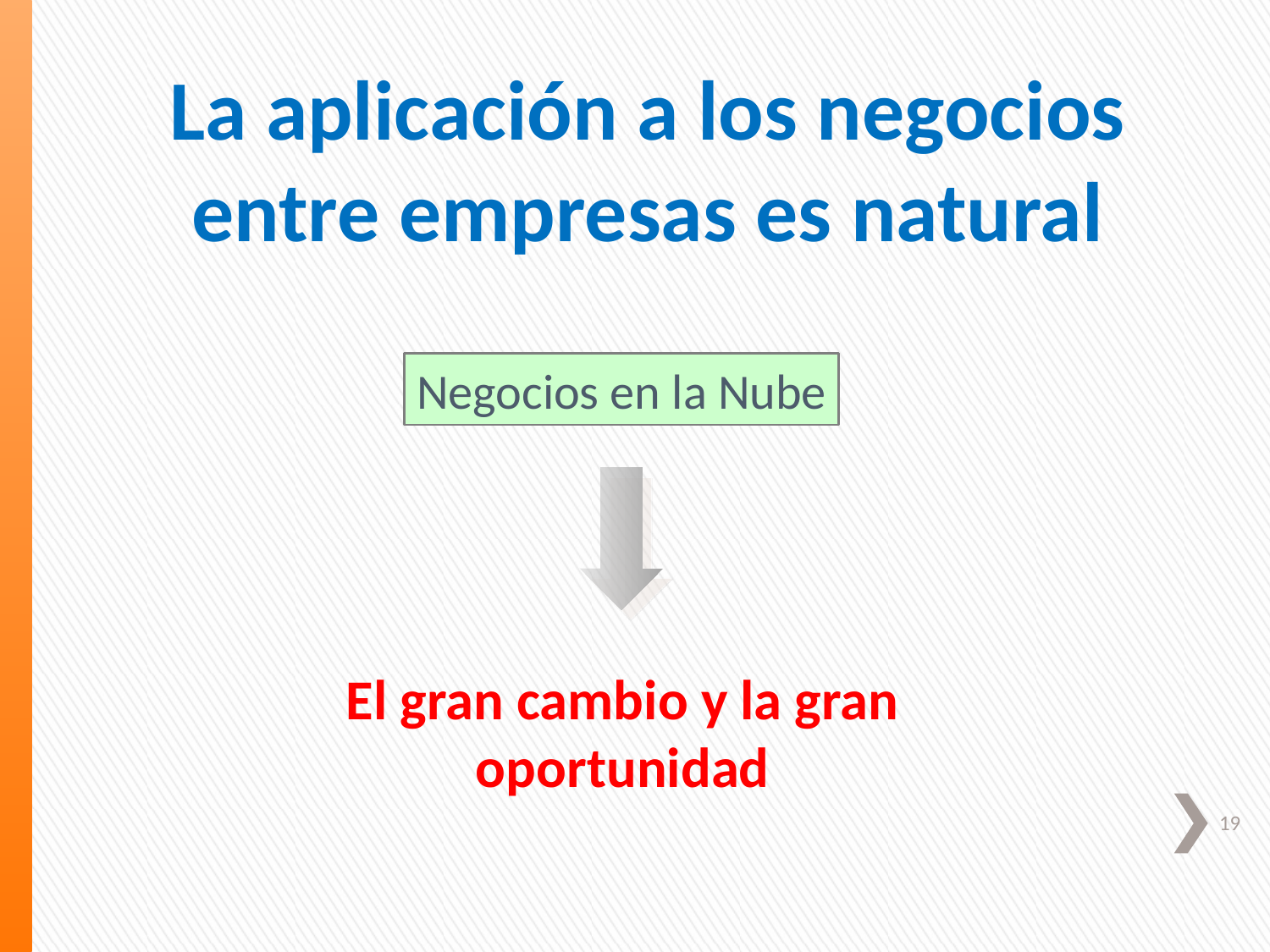

# La aplicación a los negocios entre empresas es natural
Negocios en la Nube

El gran cambio y la gran oportunidad
19